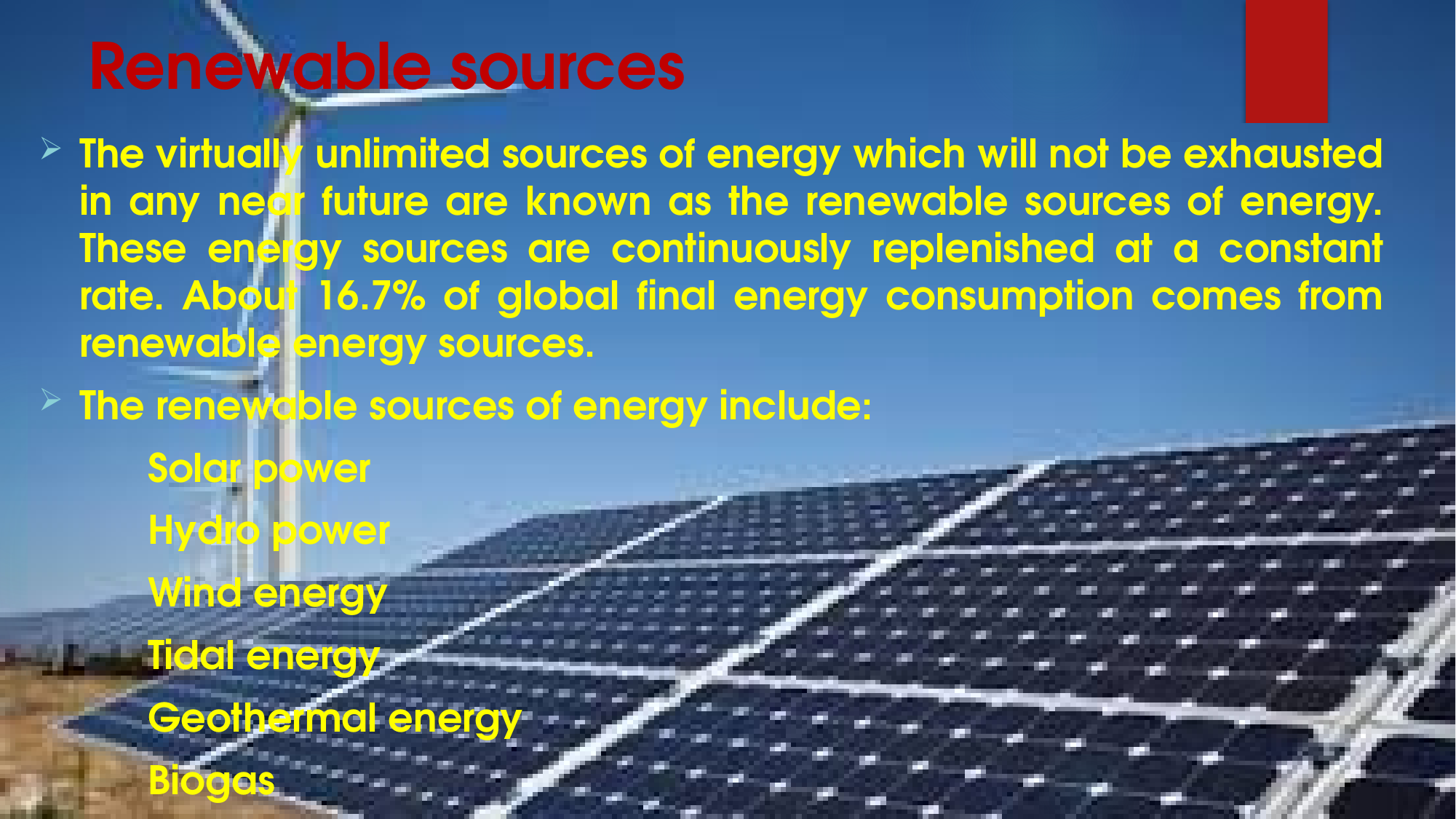

# Renewable sources
The virtually unlimited sources of energy which will not be exhausted in any near future are known as the renewable sources of energy. These energy sources are continuously replenished at a constant rate. About 16.7% of global final energy consumption comes from renewable energy sources.
The renewable sources of energy include:
	Solar power
	Hydro power
	Wind energy
	Tidal energy
	Geothermal energy
	Biogas